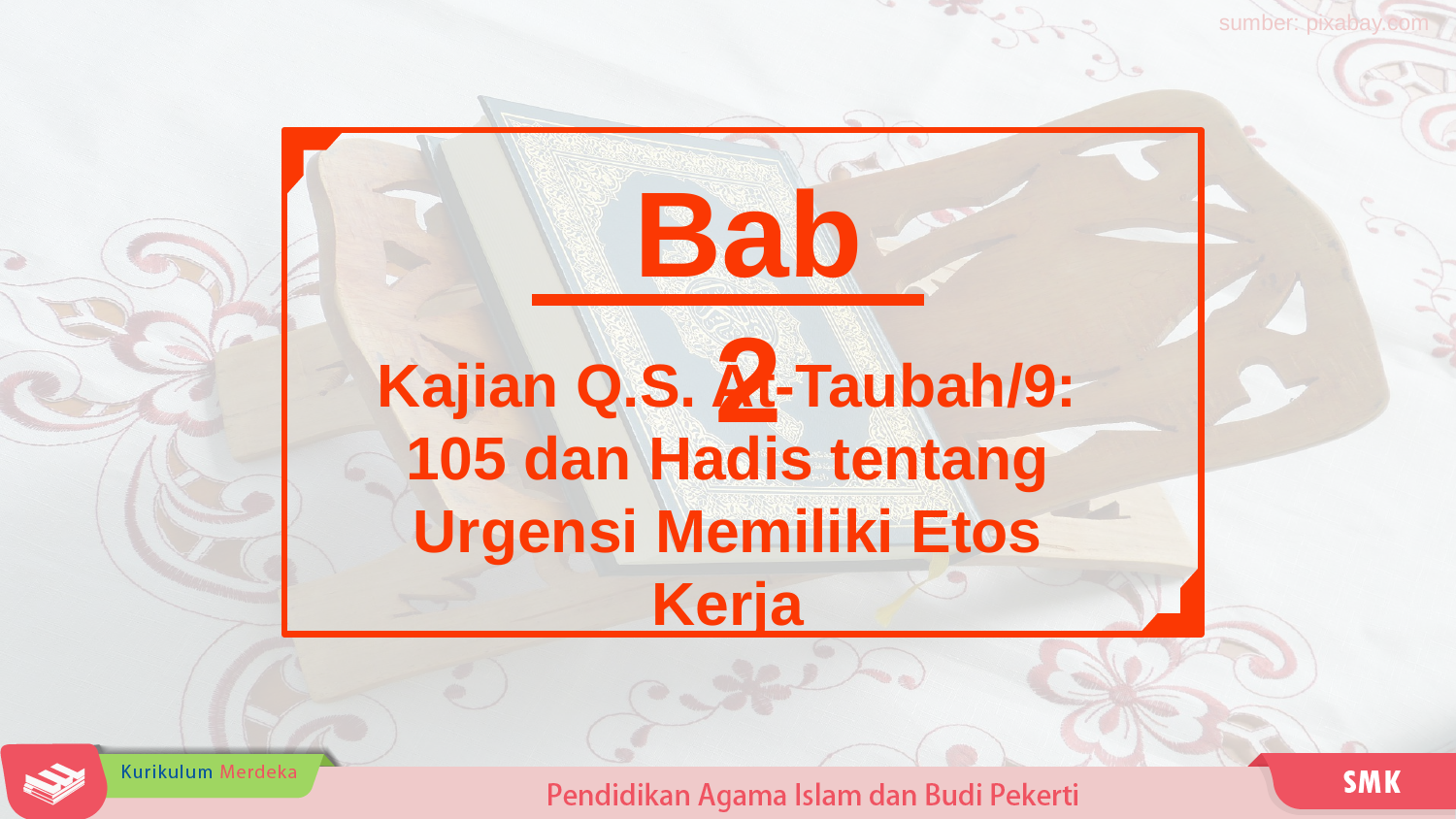

sumber: pixabay.com

Bab 2
Kajian Q.S. At-Taubah/9: 105 dan Hadis tentang Urgensi Memiliki Etos Kerja